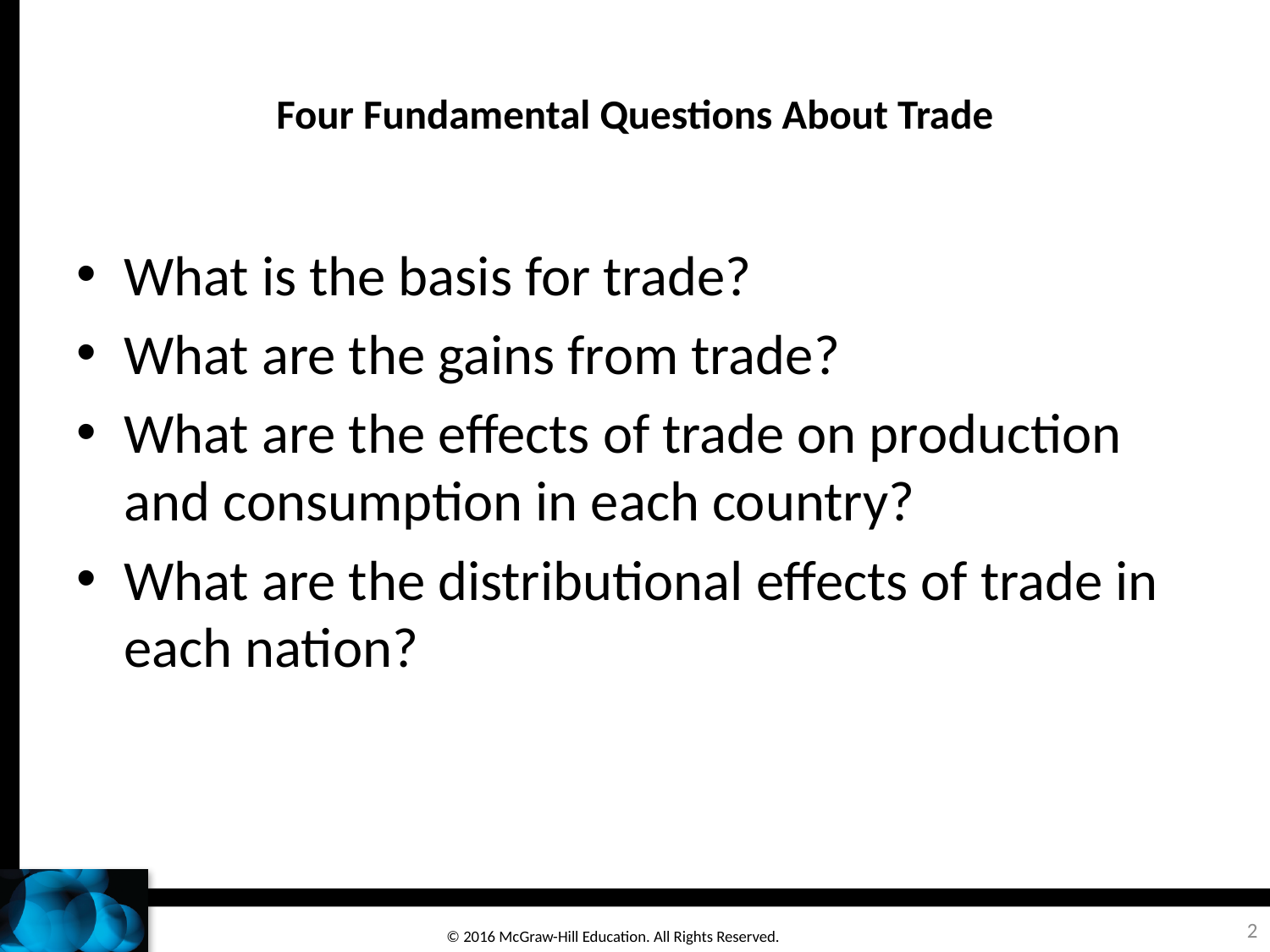

# Four Fundamental Questions About Trade
What is the basis for trade?
What are the gains from trade?
What are the effects of trade on production and consumption in each country?
What are the distributional effects of trade in each nation?

2
© 2016 McGraw-Hill Education. All Rights Reserved.